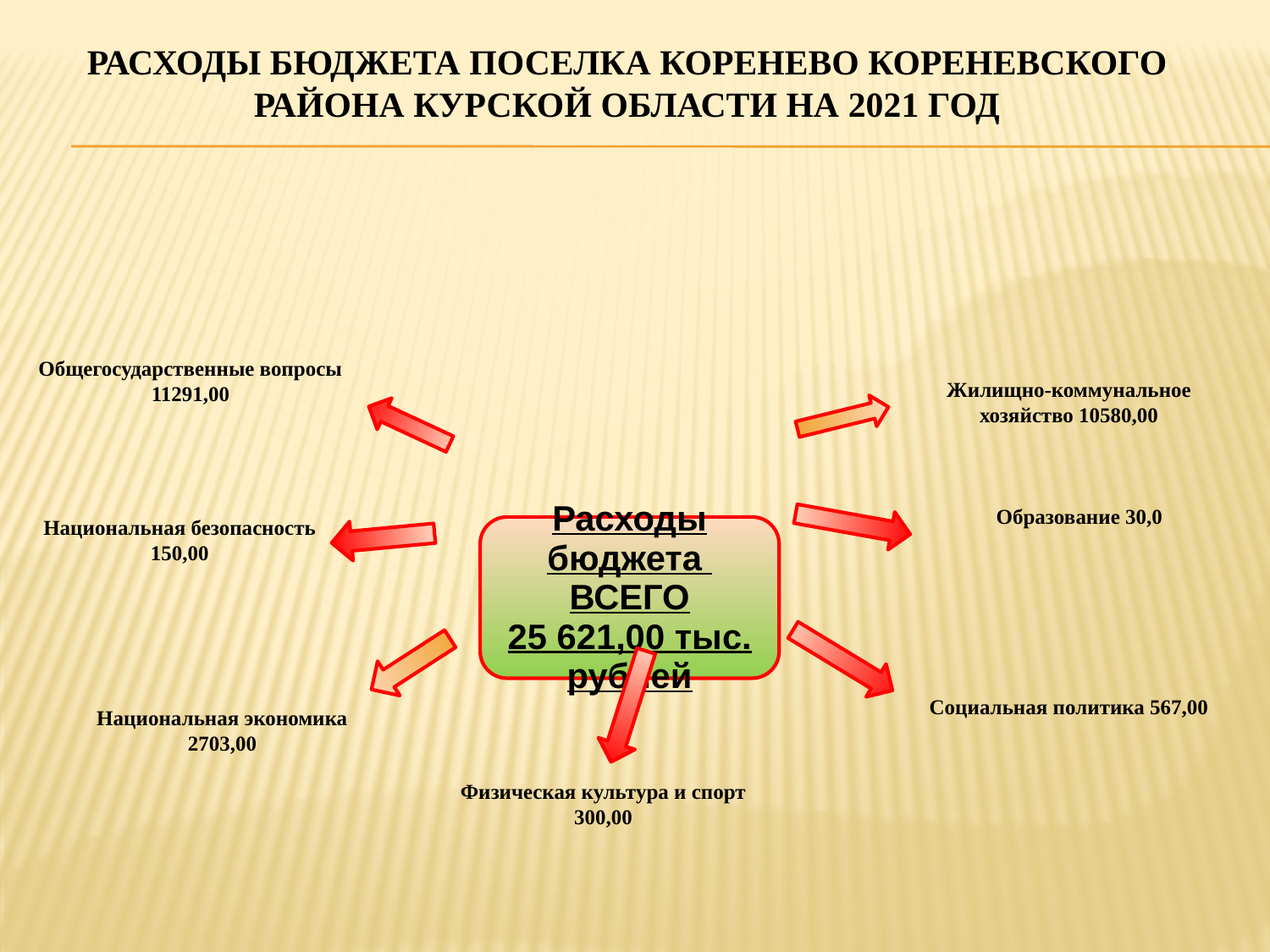

# Расходы бюджета поселка Коренево Кореневского района Курской области на 2021 год
Расходы бюджета
ВСЕГО
25 621,00 тыс. рублей
Общегосударственные вопросы 11291,00
Жилищно-коммунальное хозяйство 10580,00

Образование 30,0
Национальная безопасность 150,00

Социальная политика 567,00
Национальная экономика 2703,00
Физическая культура и спорт 300,00